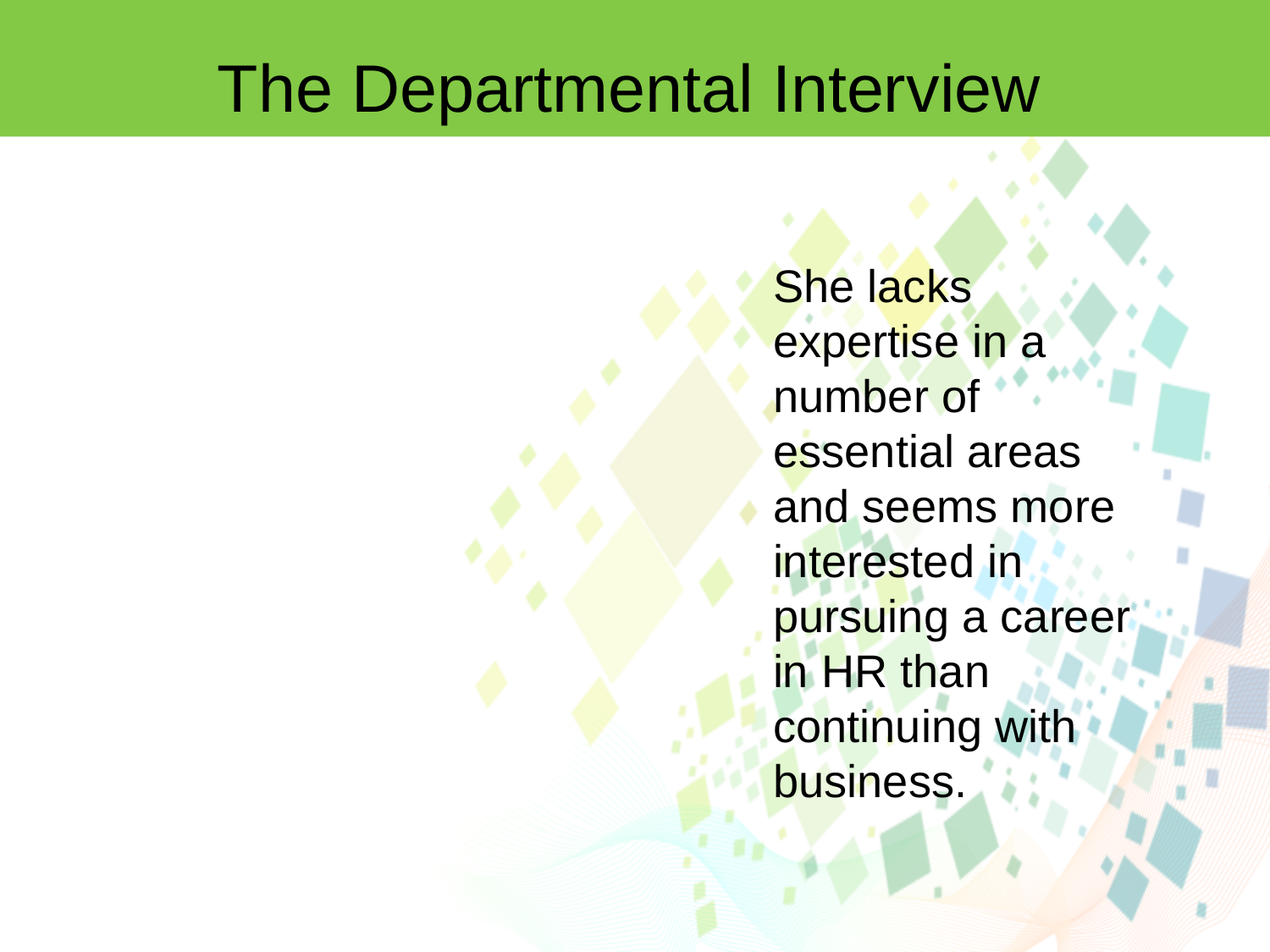

The Departmental Interview
She lacks expertise in a number of essential areas and seems more
interested in pursuing a career in HR than continuing with business.